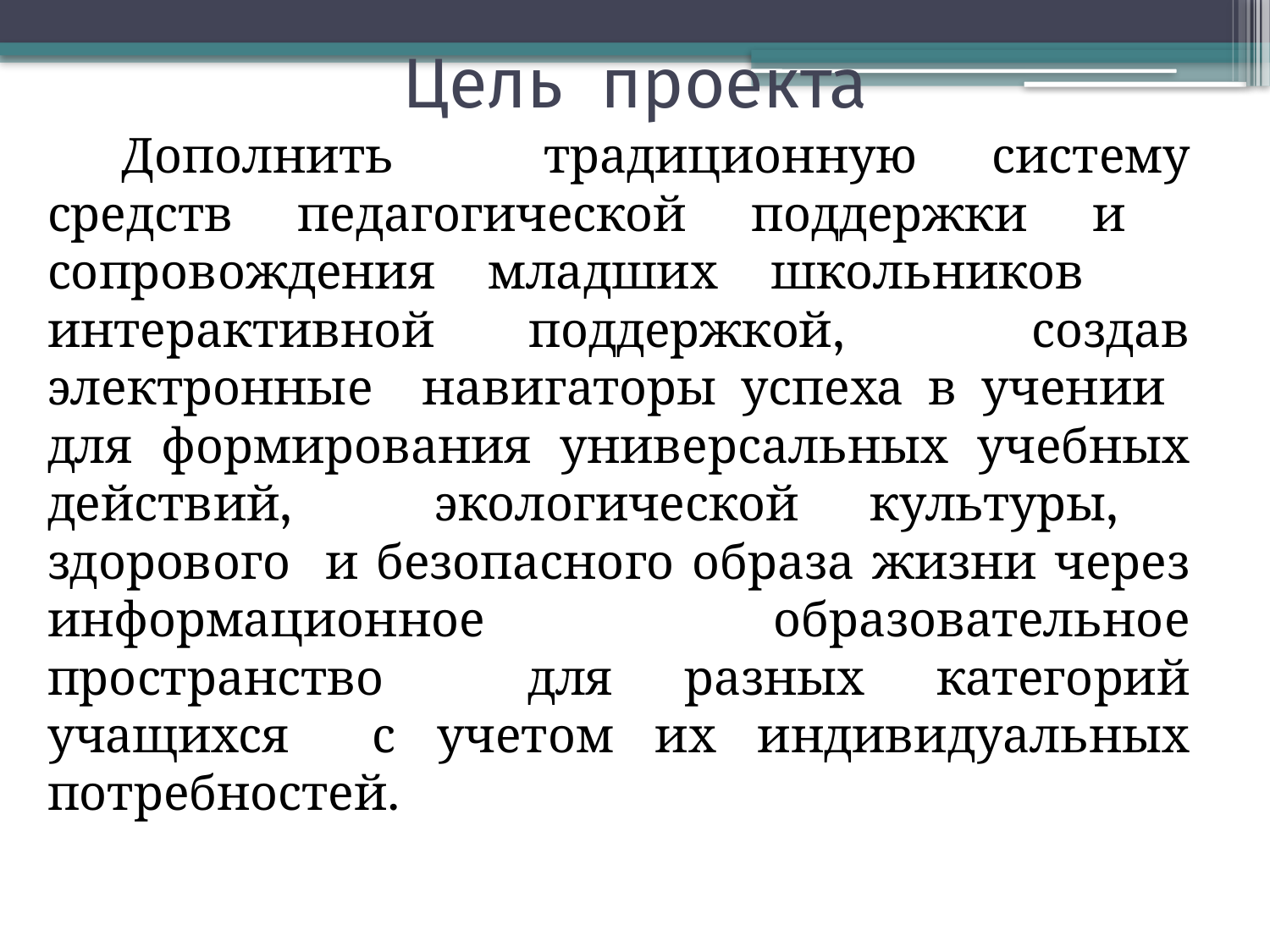

# Цель  проекта
Дополнить  традиционную систему средств педагогической поддержки и  сопровождения младших школьников   интерактивной поддержкой,  создав электронные  навигаторы успеха в учении  для формирования универсальных учебных действий,  экологической культуры,  здорового  и безопасного образа жизни через информационное образовательное пространство  для разных категорий учащихся  с учетом их индивидуальных потребностей.